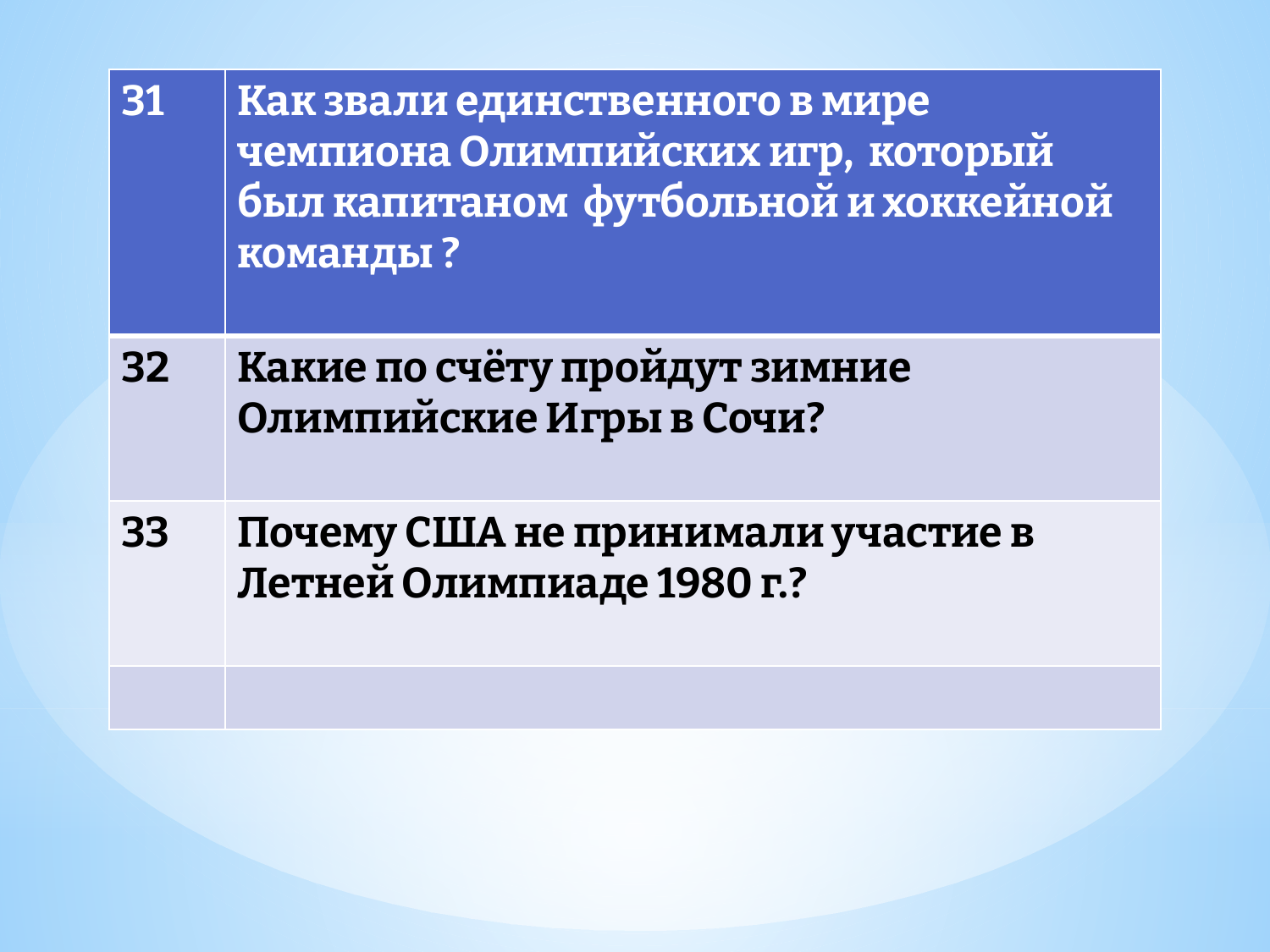

| 31 | Как звали единственного в мире чемпиона Олимпийских игр, который был капитаном футбольной и хоккейной команды ? |
| --- | --- |
| 32 | Какие по счёту пройдут зимние Олимпийские Игры в Сочи? |
| 33 | Почему США не принимали участие в Летней Олимпиаде 1980 г.? |
|  |  |